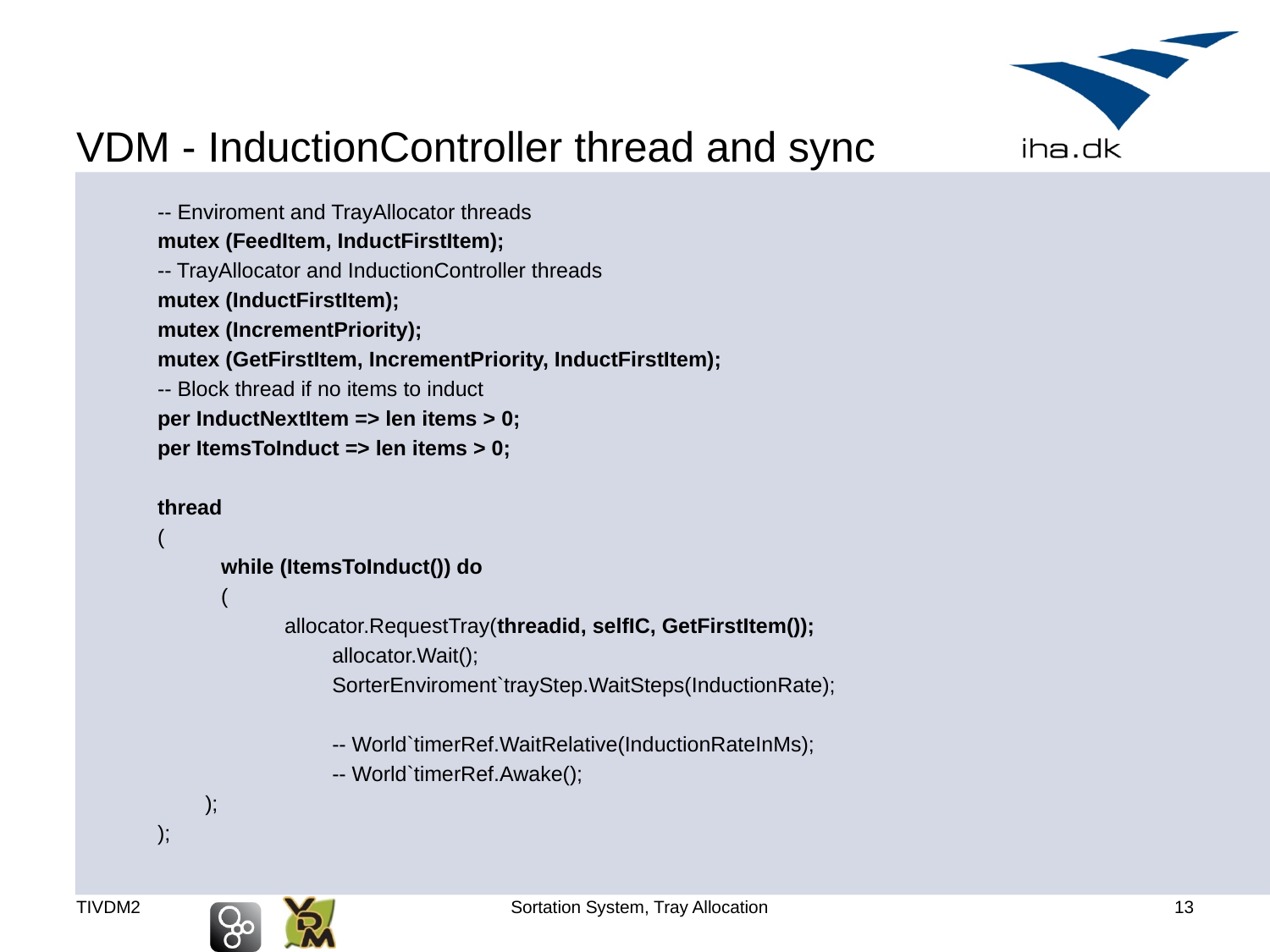

# VDM - InductionController thread and sync
-- Enviroment and TrayAllocator threads
mutex (FeedItem, InductFirstItem);
-- TrayAllocator and InductionController threads
mutex (InductFirstItem);
mutex (IncrementPriority);
mutex (GetFirstItem, IncrementPriority, InductFirstItem);
-- Block thread if no items to induct
per InductNextItem => len items > 0;
per ItemsToInduct => len items > 0;

thread
(
while (ItemsToInduct()) do
(
allocator.RequestTray(threadid, selfIC, GetFirstItem());
		allocator.Wait();
		SorterEnviroment`trayStep.WaitSteps(InductionRate);

		-- World`timerRef.WaitRelative(InductionRateInMs);
		-- World`timerRef.Awake();
	);
);

TIVDM2
Sortation System, Tray Allocation
13